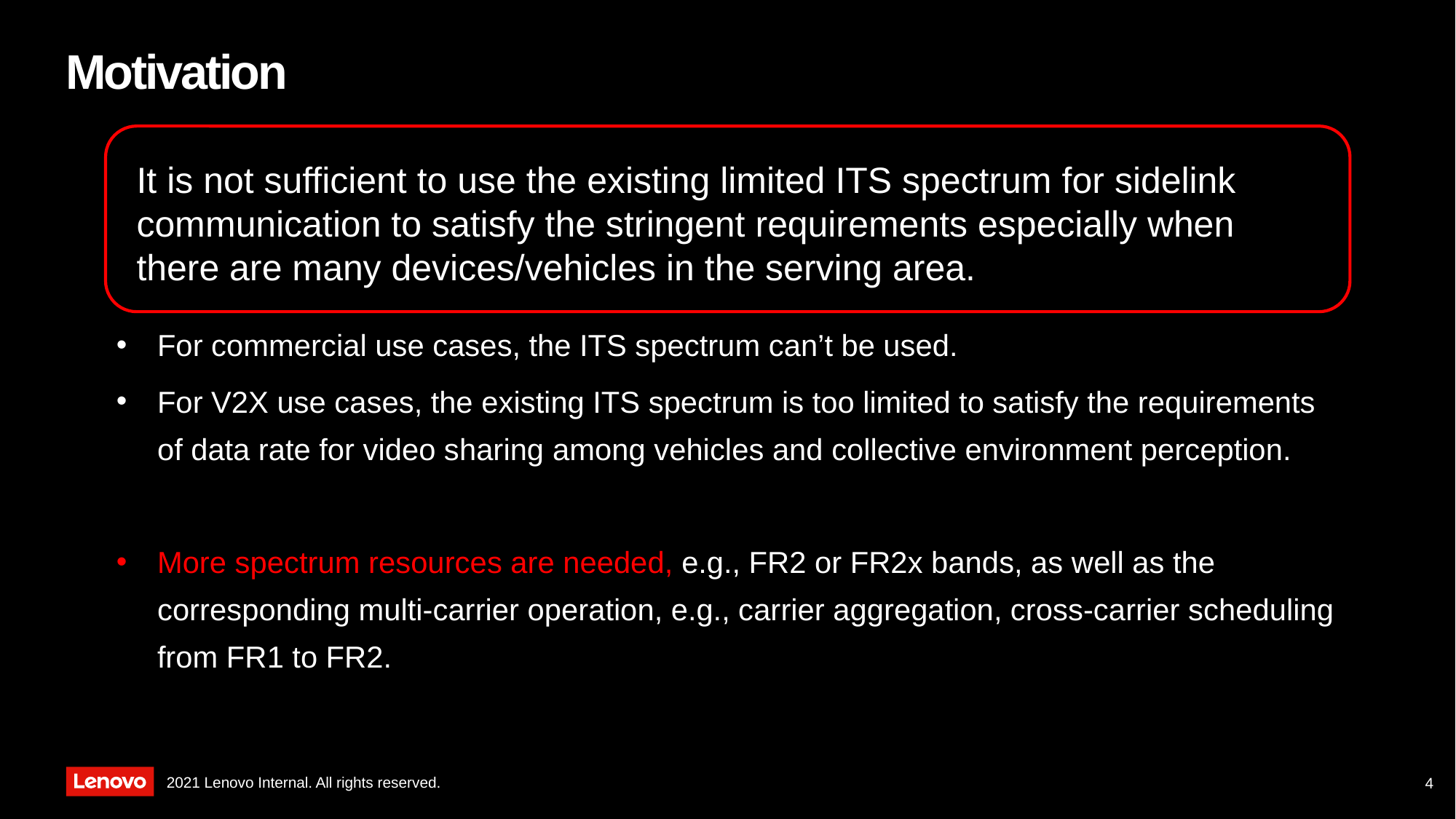

# Motivation
It is not sufficient to use the existing limited ITS spectrum for sidelink communication to satisfy the stringent requirements especially when there are many devices/vehicles in the serving area.
For commercial use cases, the ITS spectrum can’t be used.
For V2X use cases, the existing ITS spectrum is too limited to satisfy the requirements of data rate for video sharing among vehicles and collective environment perception.

More spectrum resources are needed, e.g., FR2 or FR2x bands, as well as the corresponding multi-carrier operation, e.g., carrier aggregation, cross-carrier scheduling from FR1 to FR2.

4